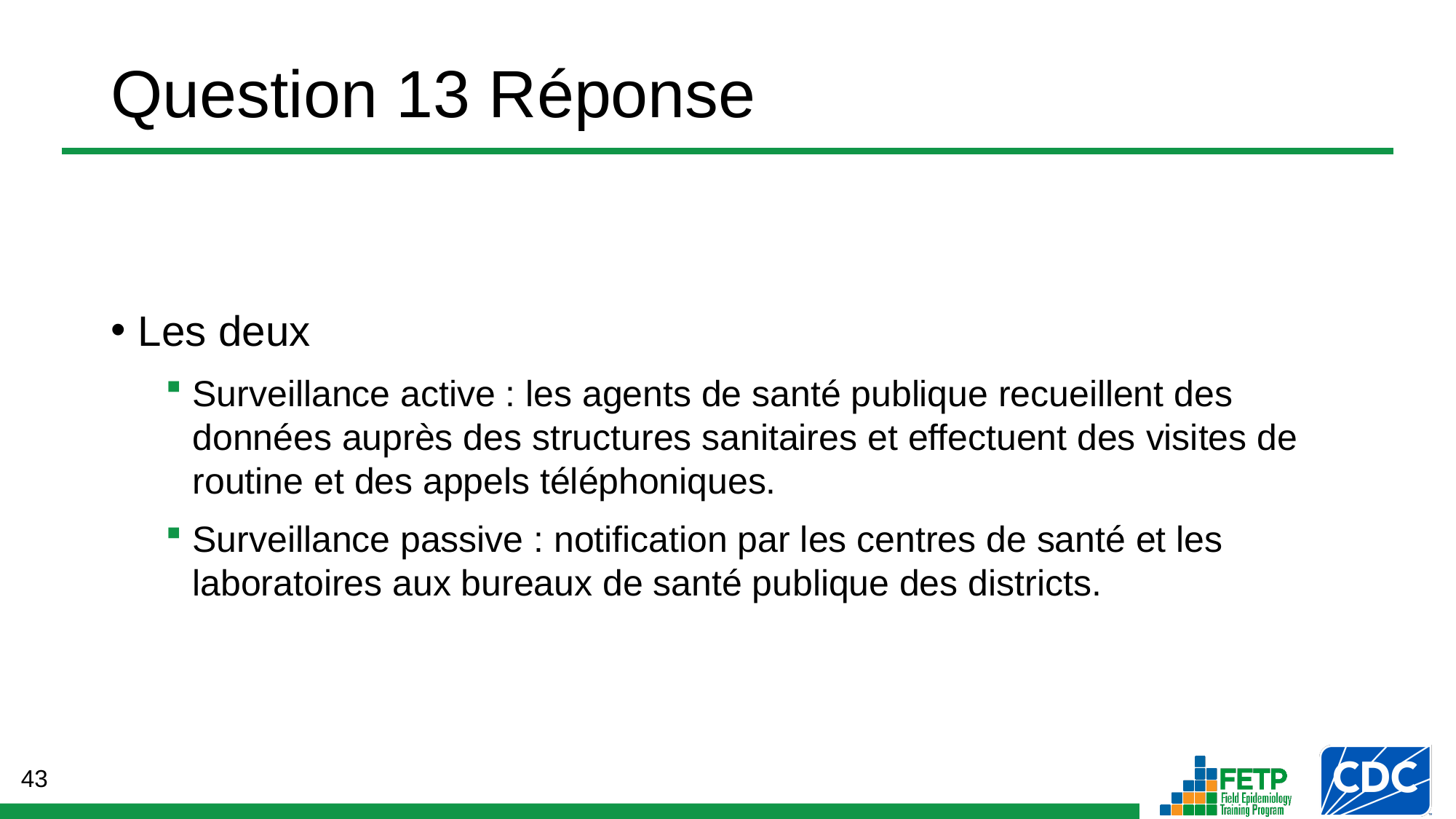

# Question 13 Réponse
Les deux
Surveillance active : les agents de santé publique recueillent des données auprès des structures sanitaires et effectuent des visites de routine et des appels téléphoniques.
Surveillance passive : notification par les centres de santé et les laboratoires aux bureaux de santé publique des districts.